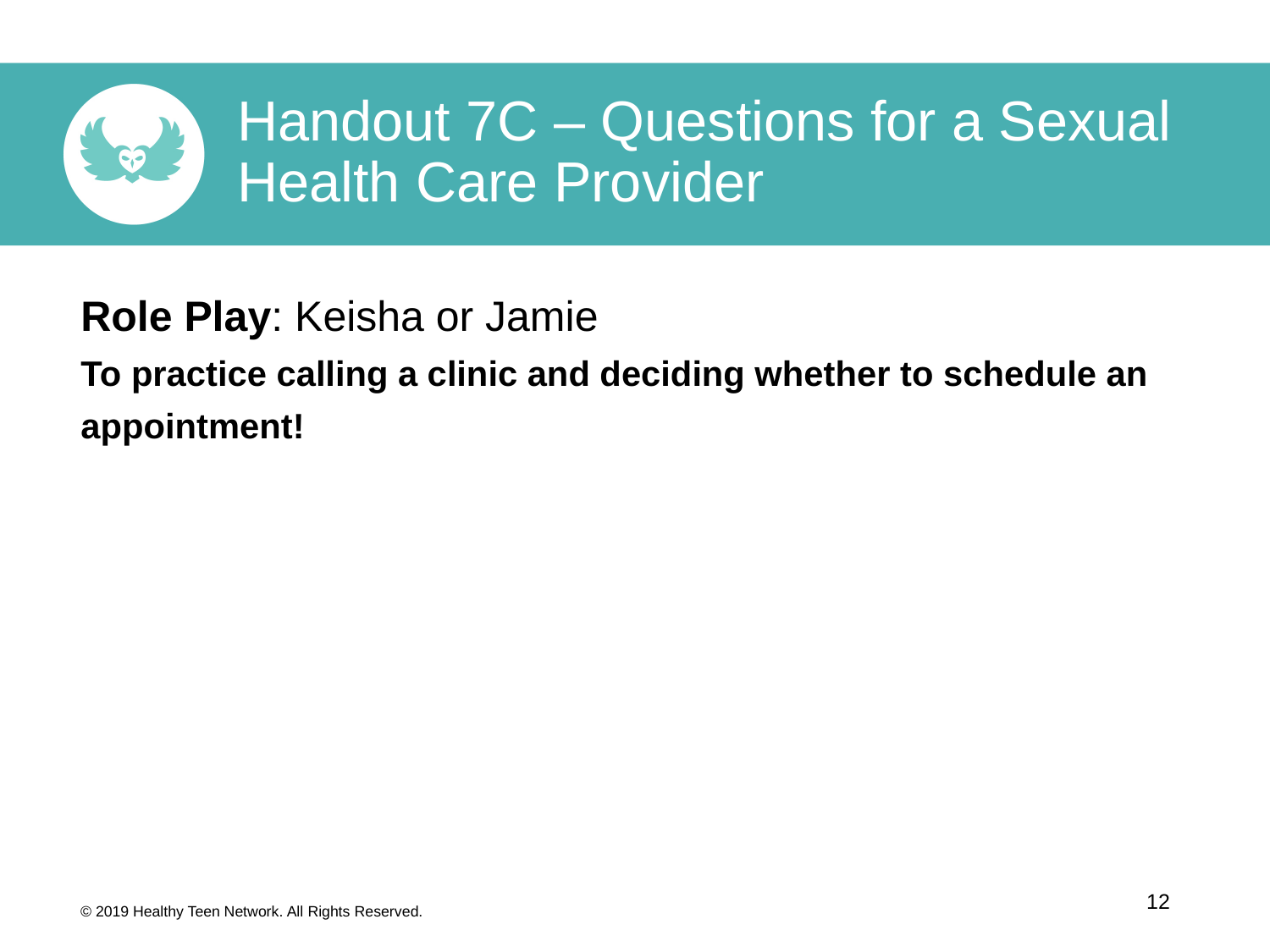

Handout 7C – Questions for a Sexual Health Care Provider
Role Play: Keisha or Jamie
To practice calling a clinic and deciding whether to schedule an appointment!